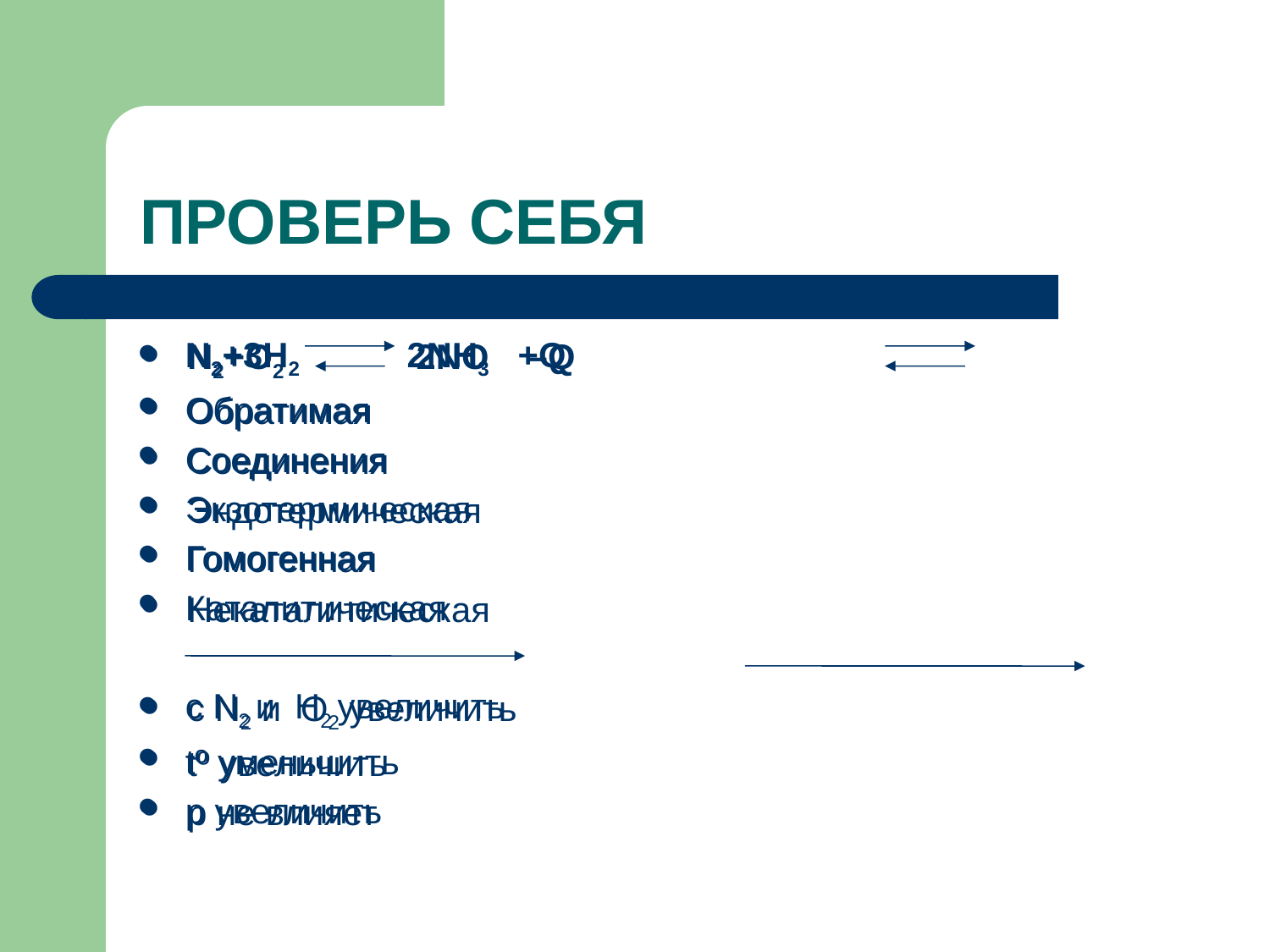

# ПРОВЕРЬ СЕБЯ
N2+3H2           2NH3     +Q
Обратимая
Соединения
Экзотермическая
Гомогенная
Каталитическая

с N2 и  H2 увеличить
tº уменьшить
р увеличить
N2+O2              2NO    –Q
Обратимая
Соединения
Эндотермическая
Гомогенная
Некаталитическая

с N2 и  O2 увеличить
tº увеличить
р не влияет